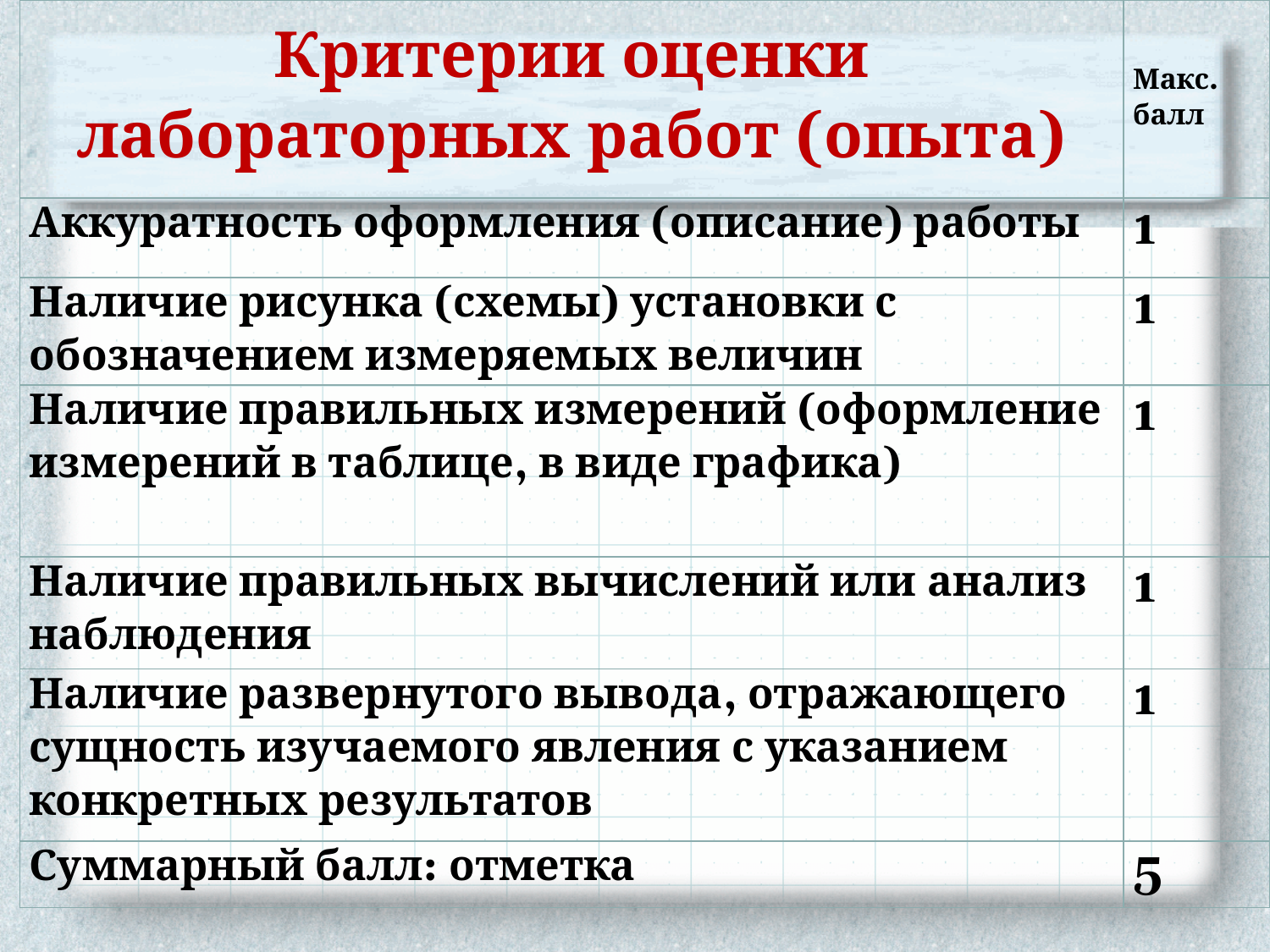

| Критерии оценки лабораторных работ (опыта) | Макс. балл |
| --- | --- |
| Аккуратность оформления (описание) работы | 1 |
| Наличие рисунка (схемы) установки с обозначением измеряемых величин | 1 |
| Наличие правильных измерений (оформление измерений в таблице, в виде графика) | 1 |
| Наличие правильных вычислений или анализ наблюдения | 1 |
| Наличие развернутого вывода, отражающего сущность изучаемого явления с указанием конкретных результатов | 1 |
| Суммарный балл: отметка | 5 |